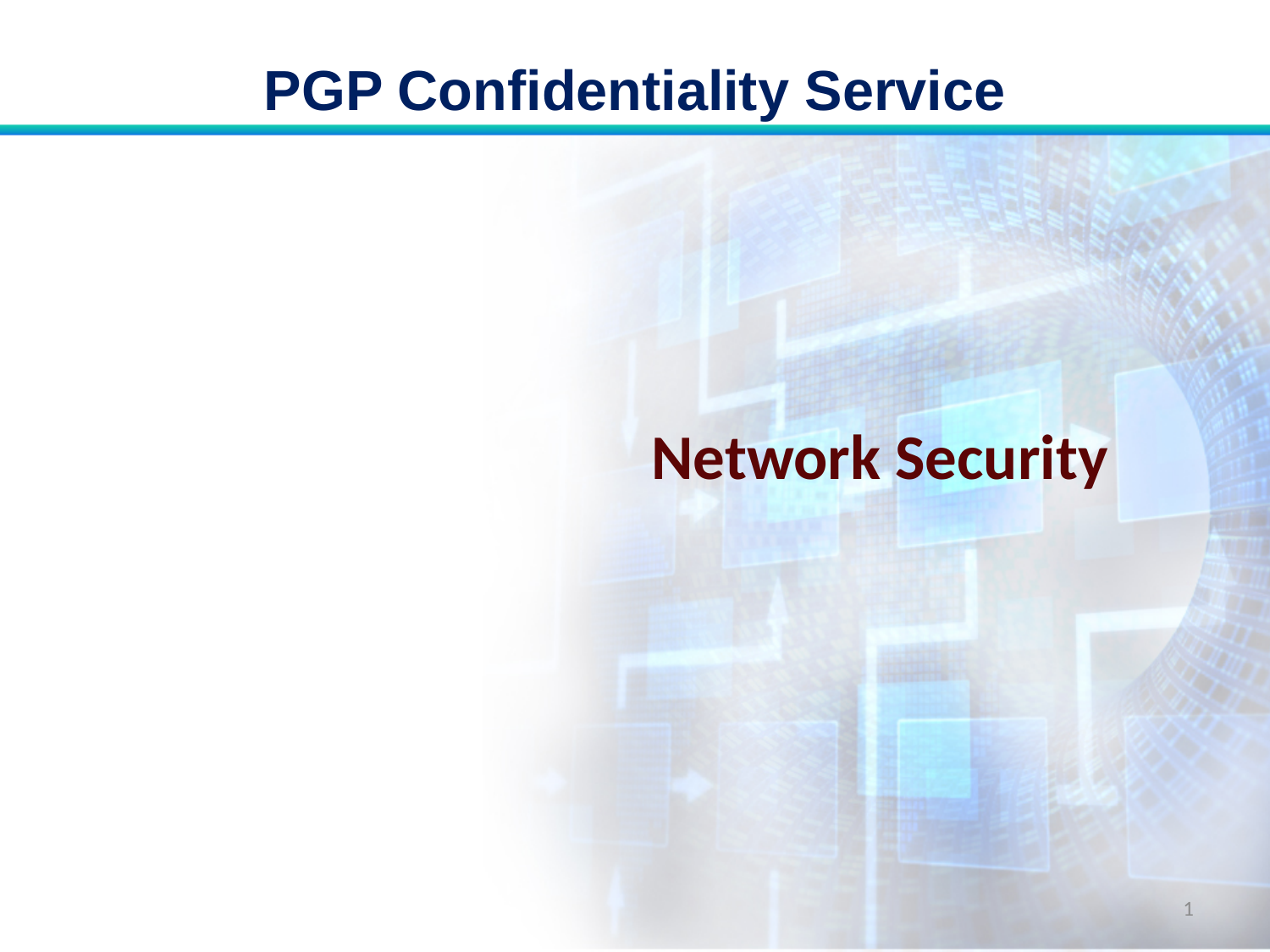

# PGP Confidentiality Service
Network Security
1